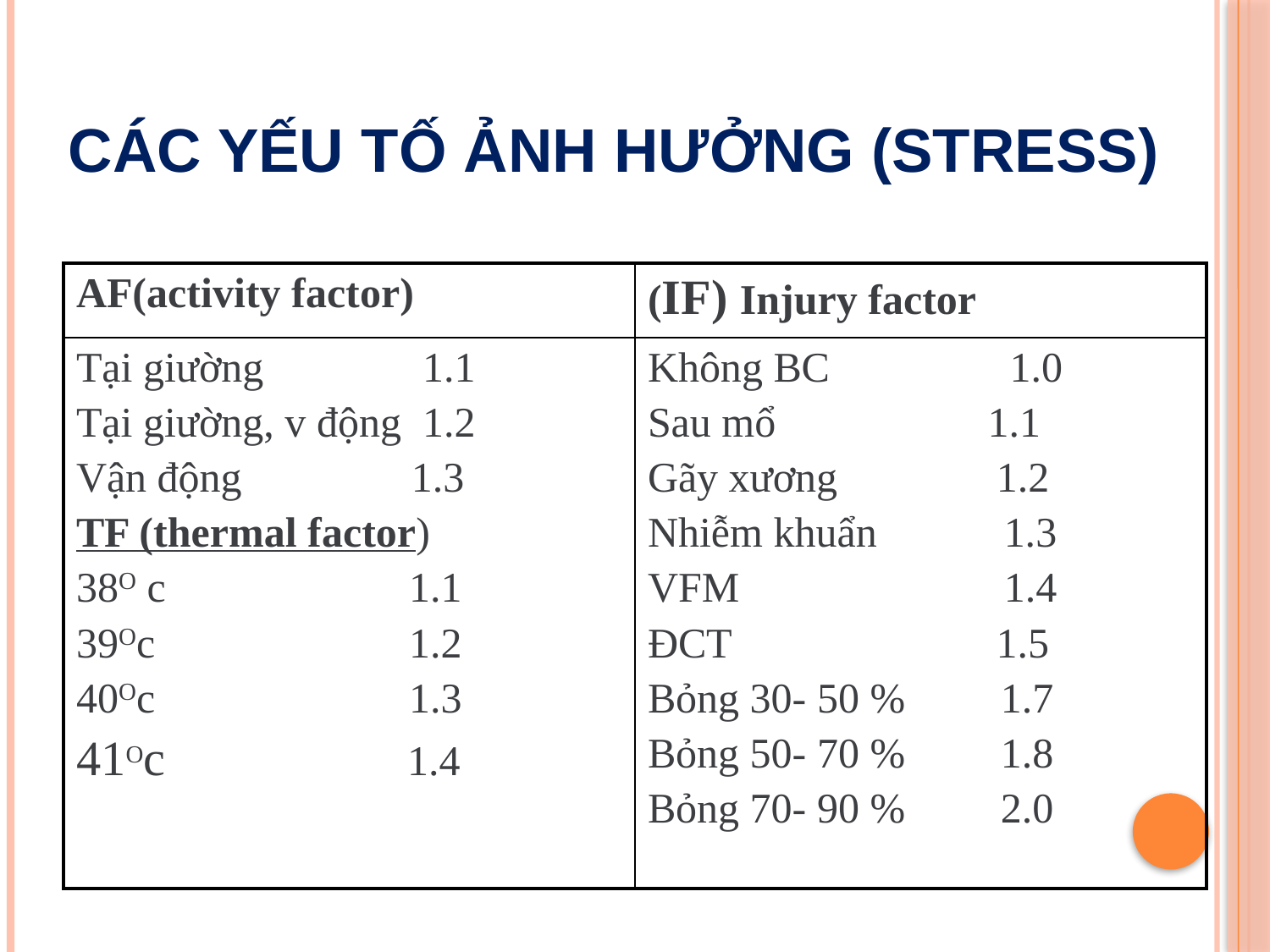

# Các yếu tố ảnh hưởng (stress)
| AF(activity factor) | (IF) Injury factor |
| --- | --- |
| Tại giường 1.1 Tại giường, v động 1.2 Vận động 1.3 TF (thermal factor) 38O c 1.1 39Oc 1.2 40Oc 1.3 41Oc 1.4 | Không BC 1.0 Sau mổ 1.1 Gãy xương 1.2 Nhiễm khuẩn 1.3 VFM 1.4 ĐCT 1.5 Bỏng 30- 50 % 1.7 Bỏng 50- 70 % 1.8 Bỏng 70- 90 % 2.0 |